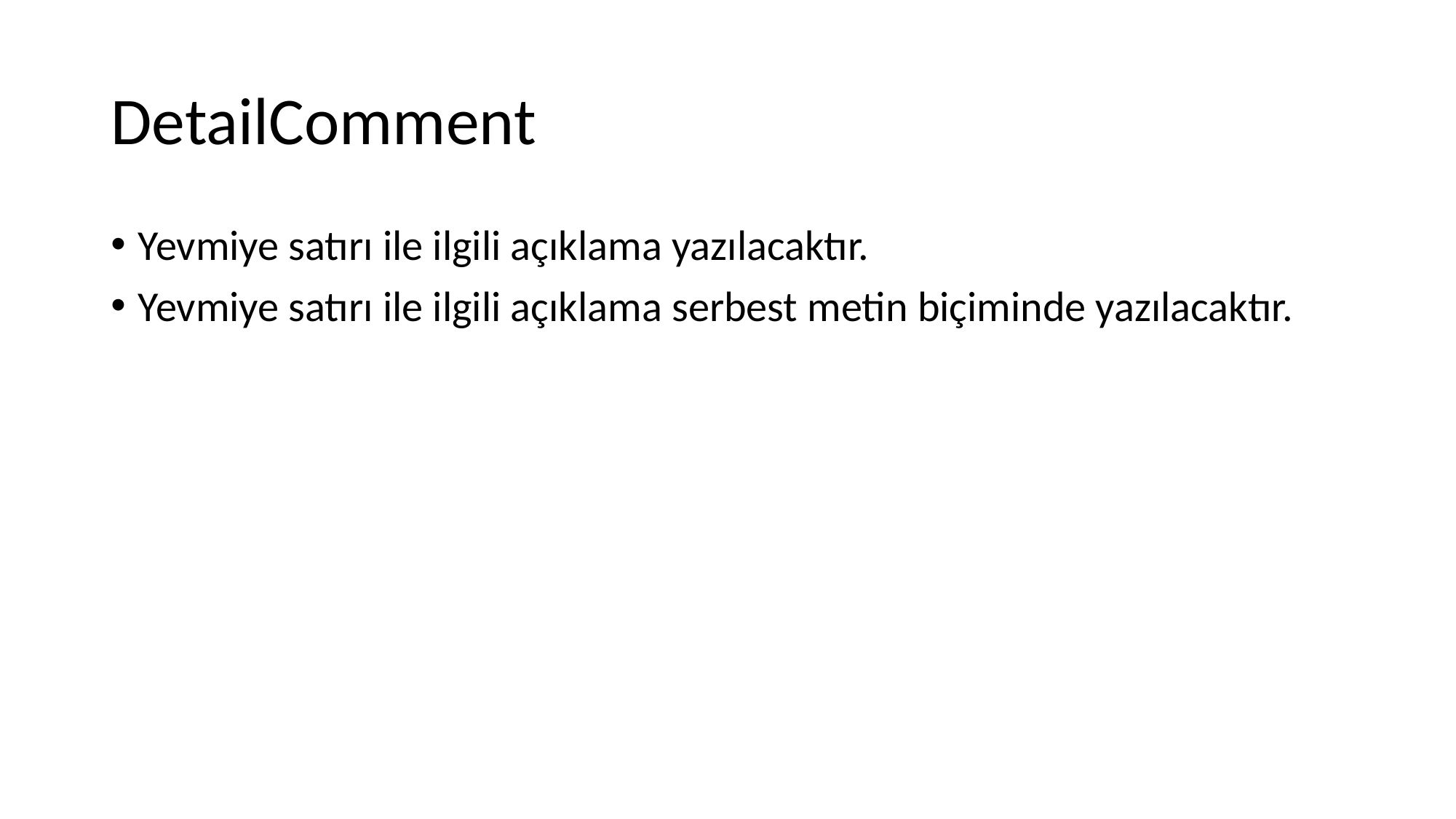

# DetailComment
Yevmiye satırı ile ilgili açıklama yazılacaktır.
Yevmiye satırı ile ilgili açıklama serbest metin biçiminde yazılacaktır.